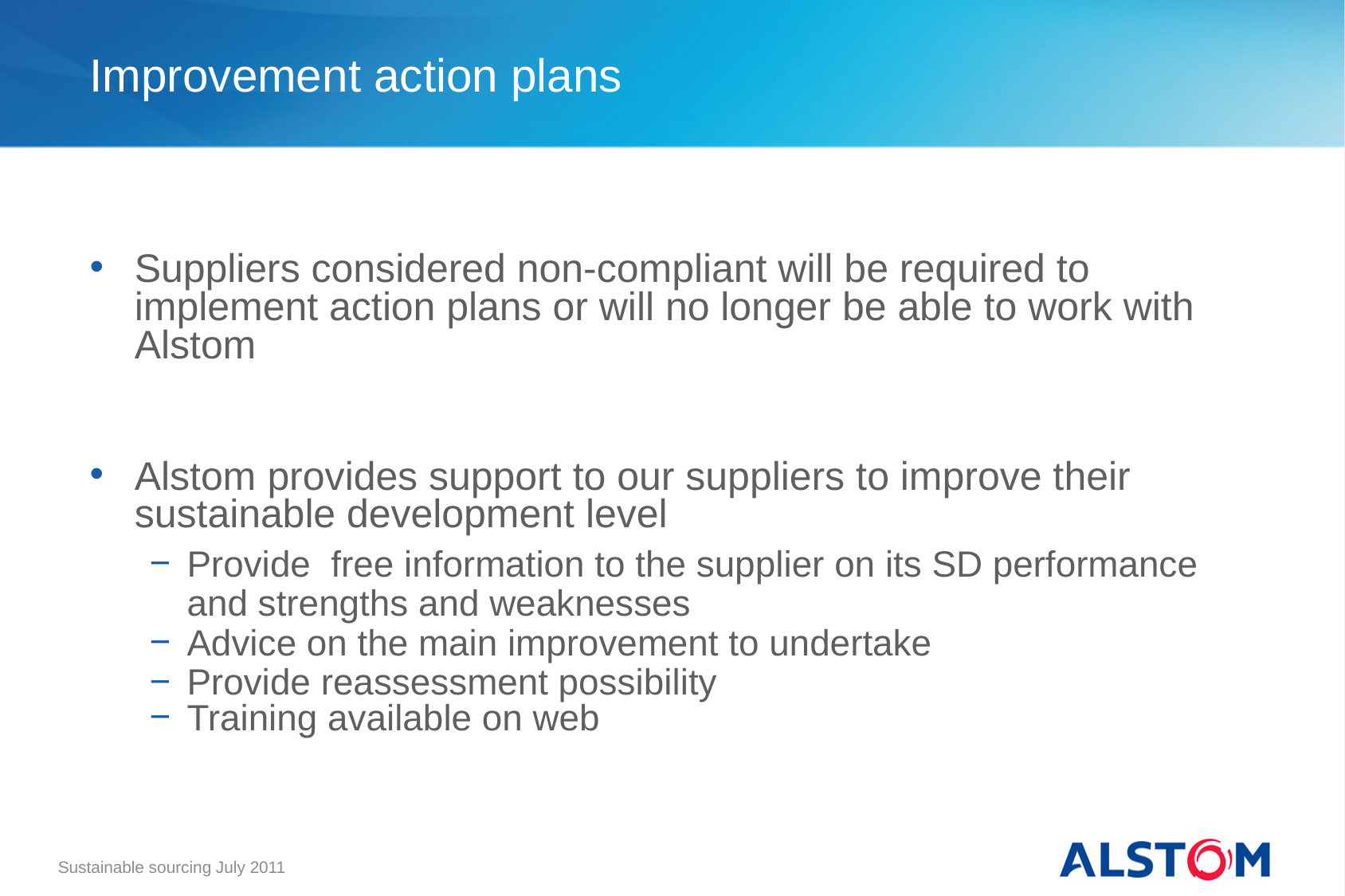

Improvement action plans

Suppliers considered non-compliant will be required to implement action plans or will no longer be able to work with Alstom

Alstom provides support to our suppliers to improve their sustainable development level
Provide  free information to the supplier on its SD performance and strengths and weaknesses
Advice on the main improvement to undertake
Provide reassessment possibility
Training available on web

Sustainable sourcing July 2011